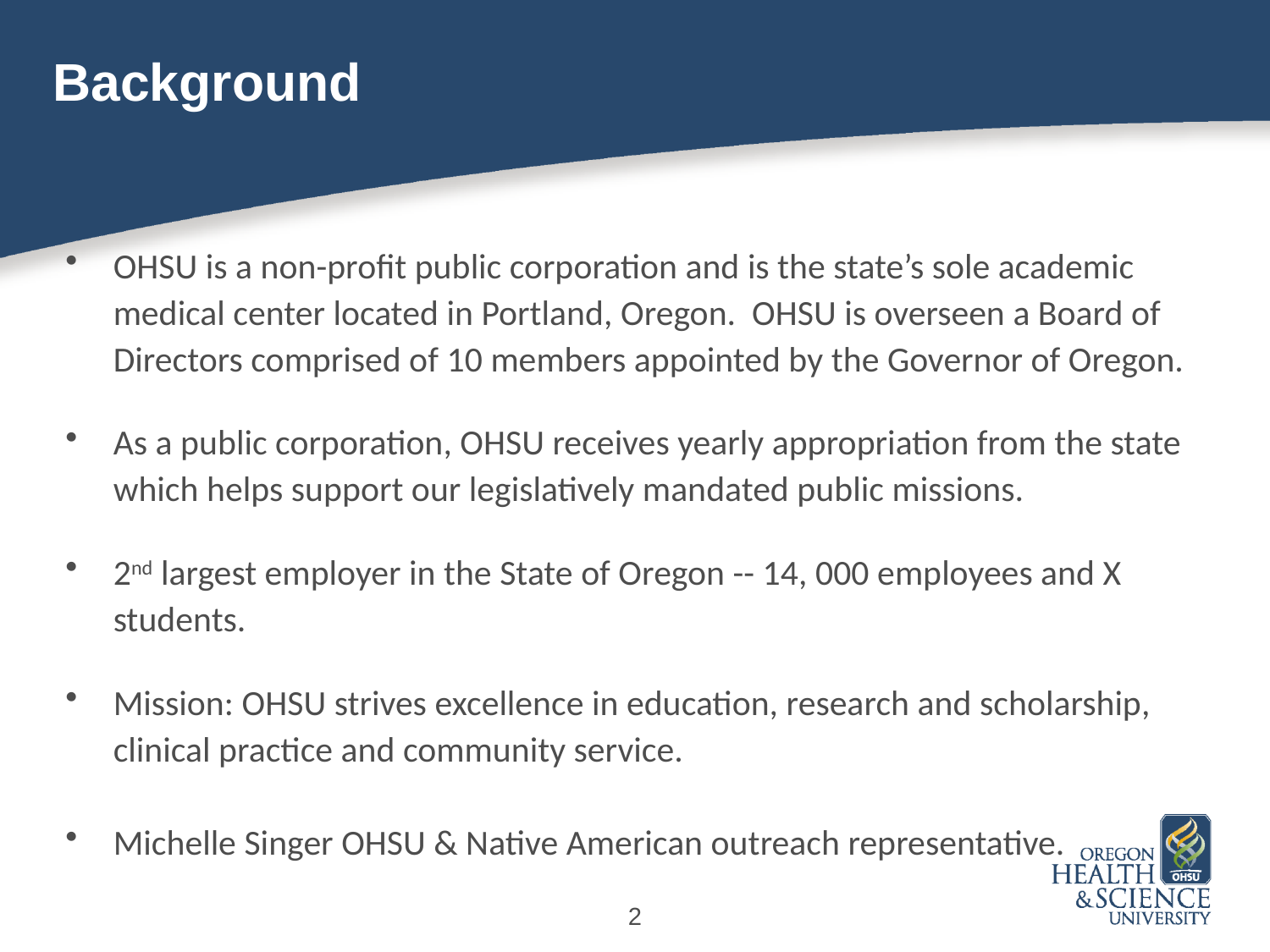

# Background
OHSU is a non-profit public corporation and is the state’s sole academic medical center located in Portland, Oregon.  OHSU is overseen a Board of Directors comprised of 10 members appointed by the Governor of Oregon.

As a public corporation, OHSU receives yearly appropriation from the state which helps support our legislatively mandated public missions.

2nd largest employer in the State of Oregon -- 14, 000 employees and X students.

Mission: OHSU strives excellence in education, research and scholarship, clinical practice and community service.

Michelle Singer OHSU & Native American outreach representative.

2